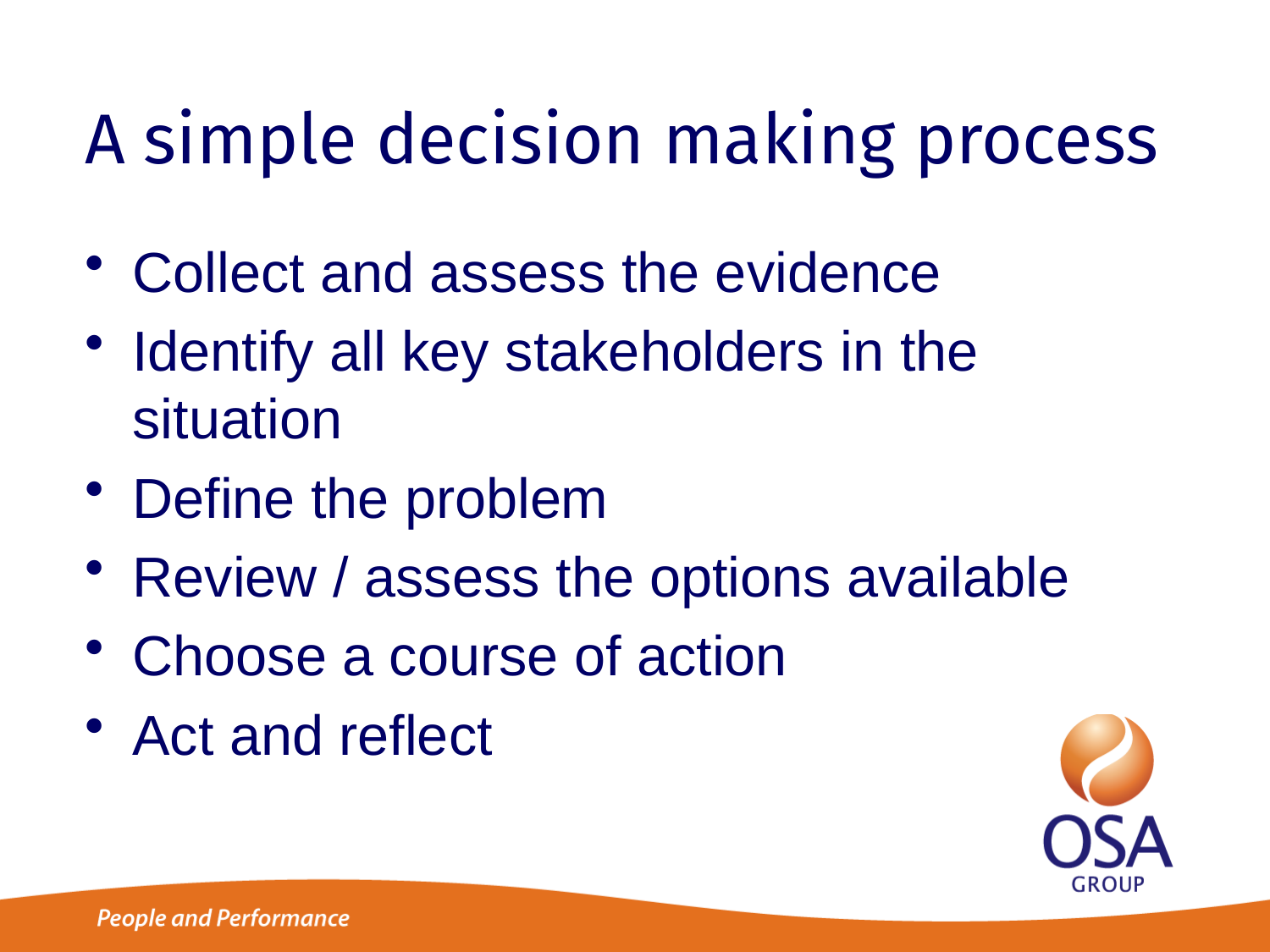

A simple decision making process
Collect and assess the evidence
Identify all key stakeholders in the situation
Define the problem
Review / assess the options available
Choose a course of action
Act and reflect